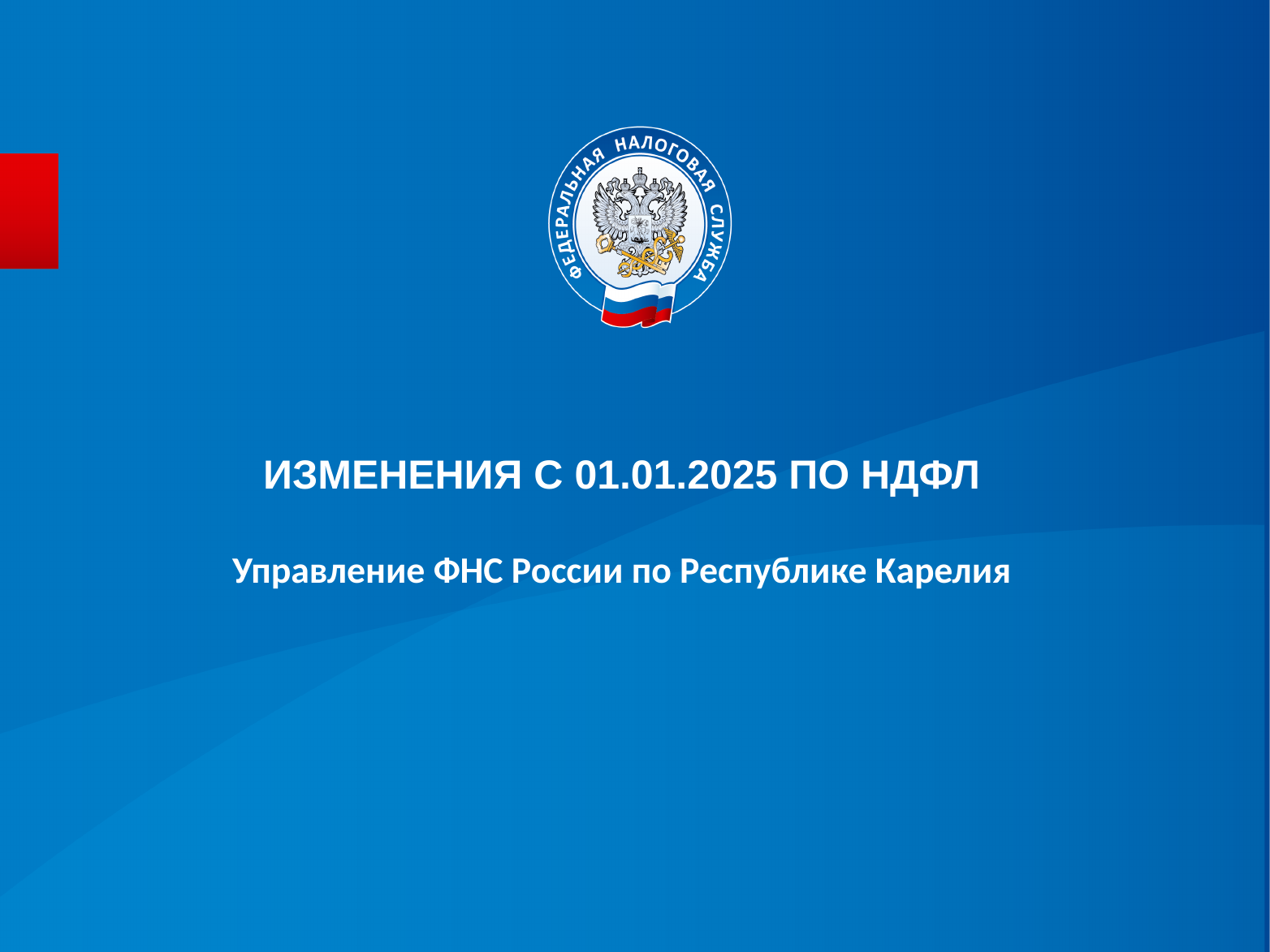

ИЗМЕНЕНИЯ С 01.01.2025 ПО НДФЛ

Управление ФНС России по Республике Карелия